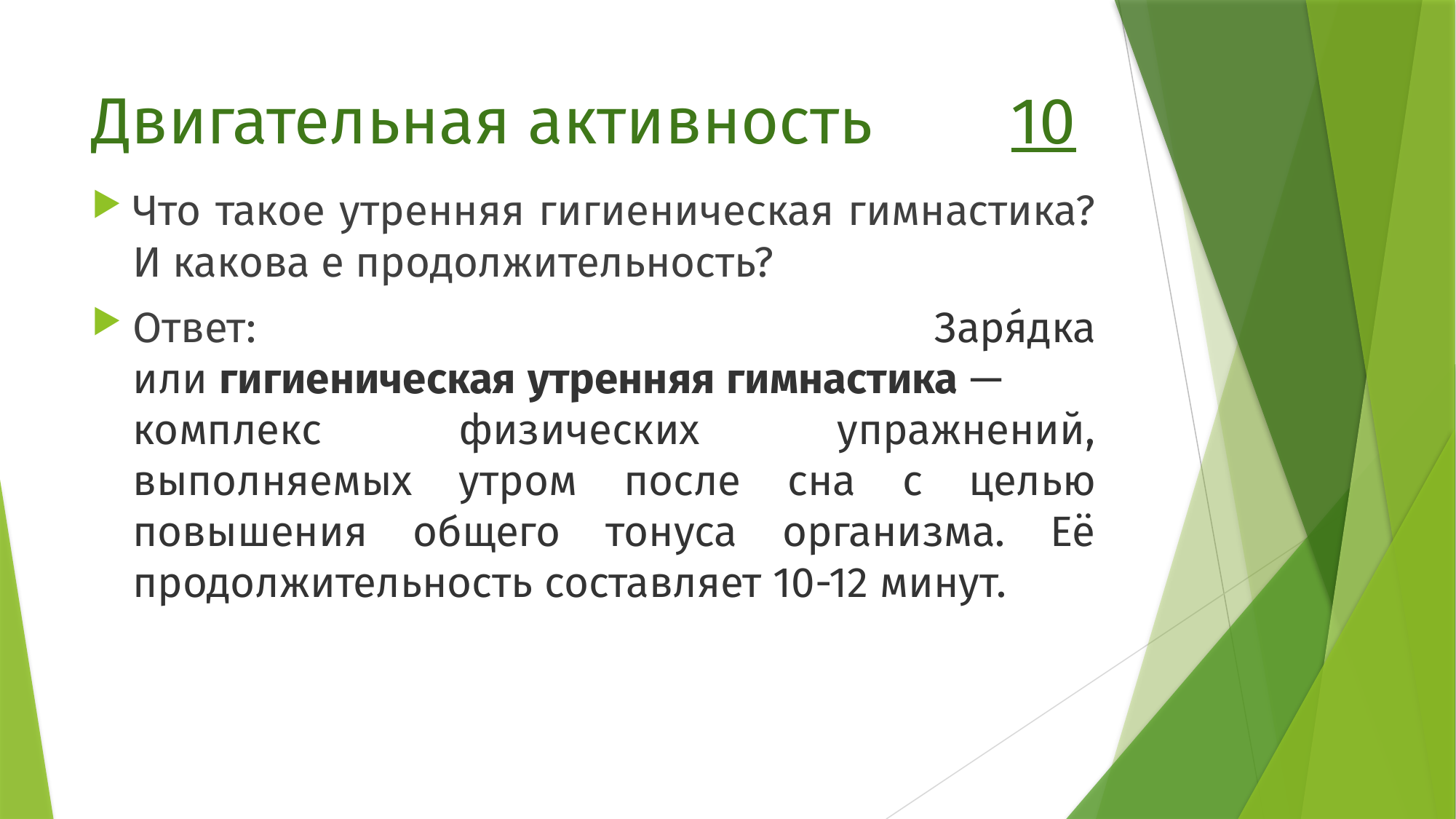

# Двигательная активность        10
Что такое утренняя гигиеническая гимнастика? И какова е продолжительность?
Ответ: Заря́дка или гигиеническая утренняя гимнастика — комплекс физических упражнений, выполняемых утром после сна с целью повышения общего тонуса организма. Её продолжительность составляет 10-12 минут.